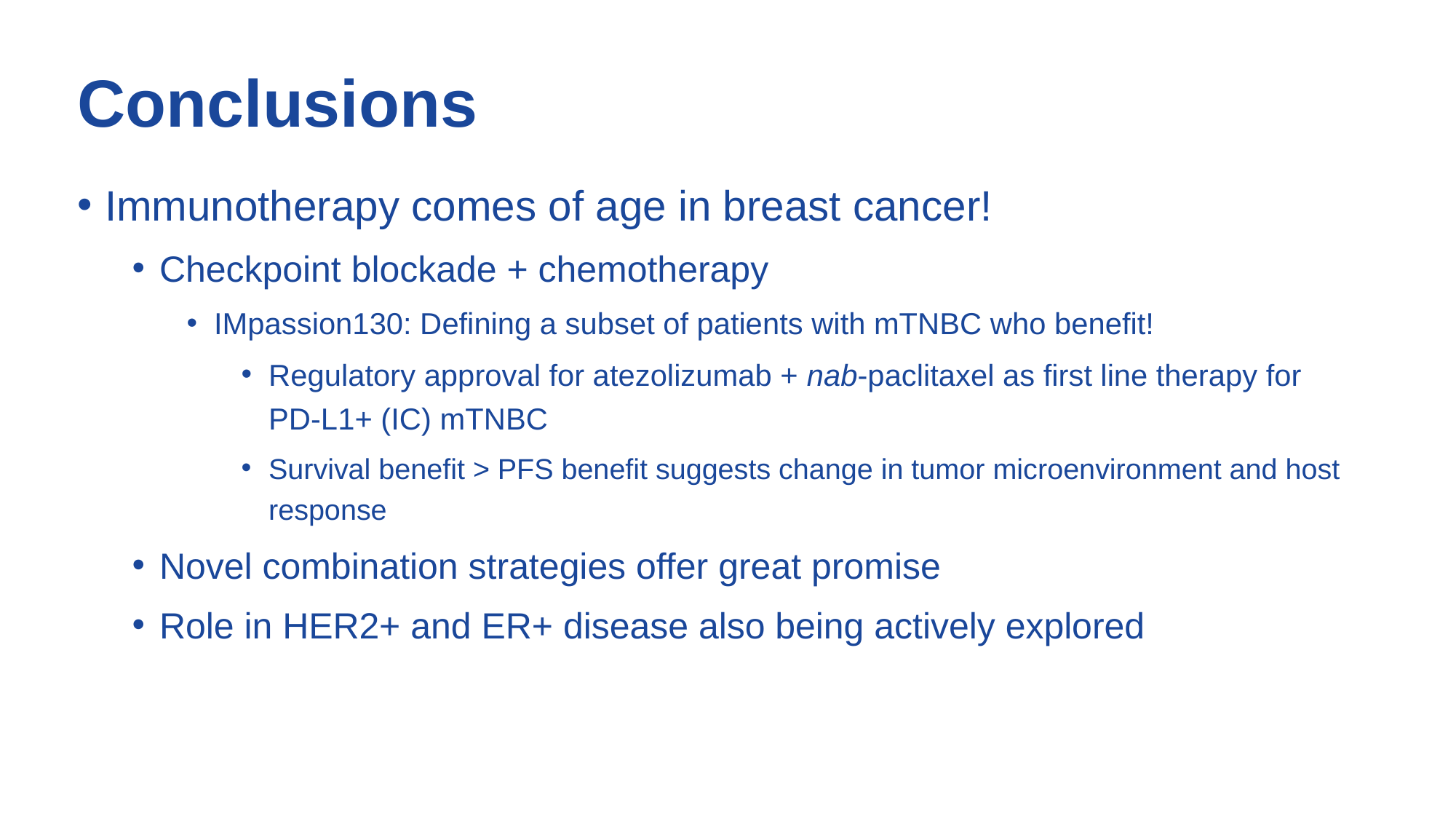

Conclusions
Immunotherapy comes of age in breast cancer!
Checkpoint blockade + chemotherapy
IMpassion130: Defining a subset of patients with mTNBC who benefit!
Regulatory approval for atezolizumab + nab-paclitaxel as first line therapy for
PD-L1+ (IC) mTNBC
Survival benefit > PFS benefit suggests change in tumor microenvironment and host response
Novel combination strategies offer great promise
Role in HER2+ and ER+ disease also being actively explored